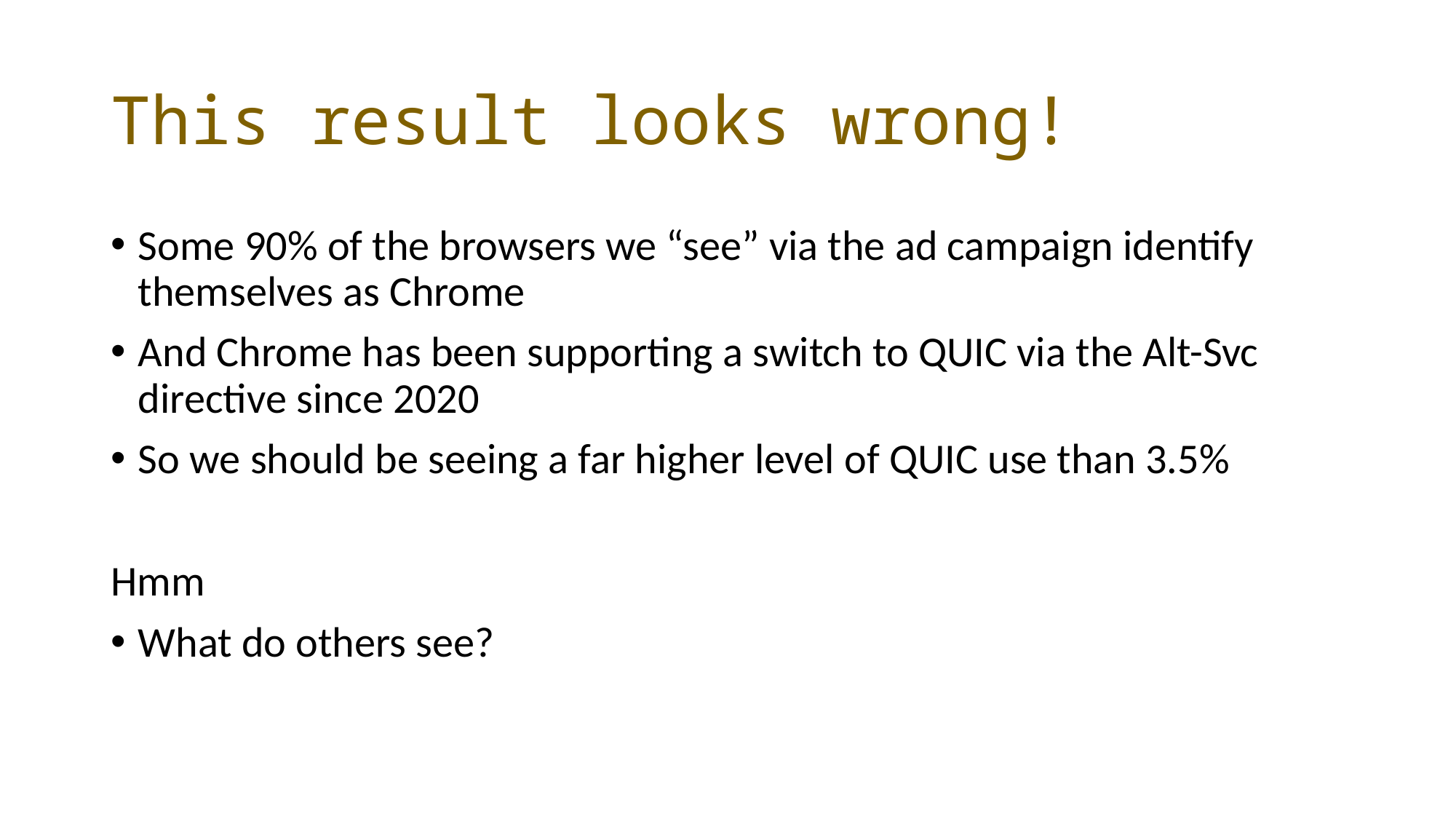

# This result looks wrong!
Some 90% of the browsers we “see” via the ad campaign identify themselves as Chrome
And Chrome has been supporting a switch to QUIC via the Alt-Svc directive since 2020
So we should be seeing a far higher level of QUIC use than 3.5%

Hmm
What do others see?